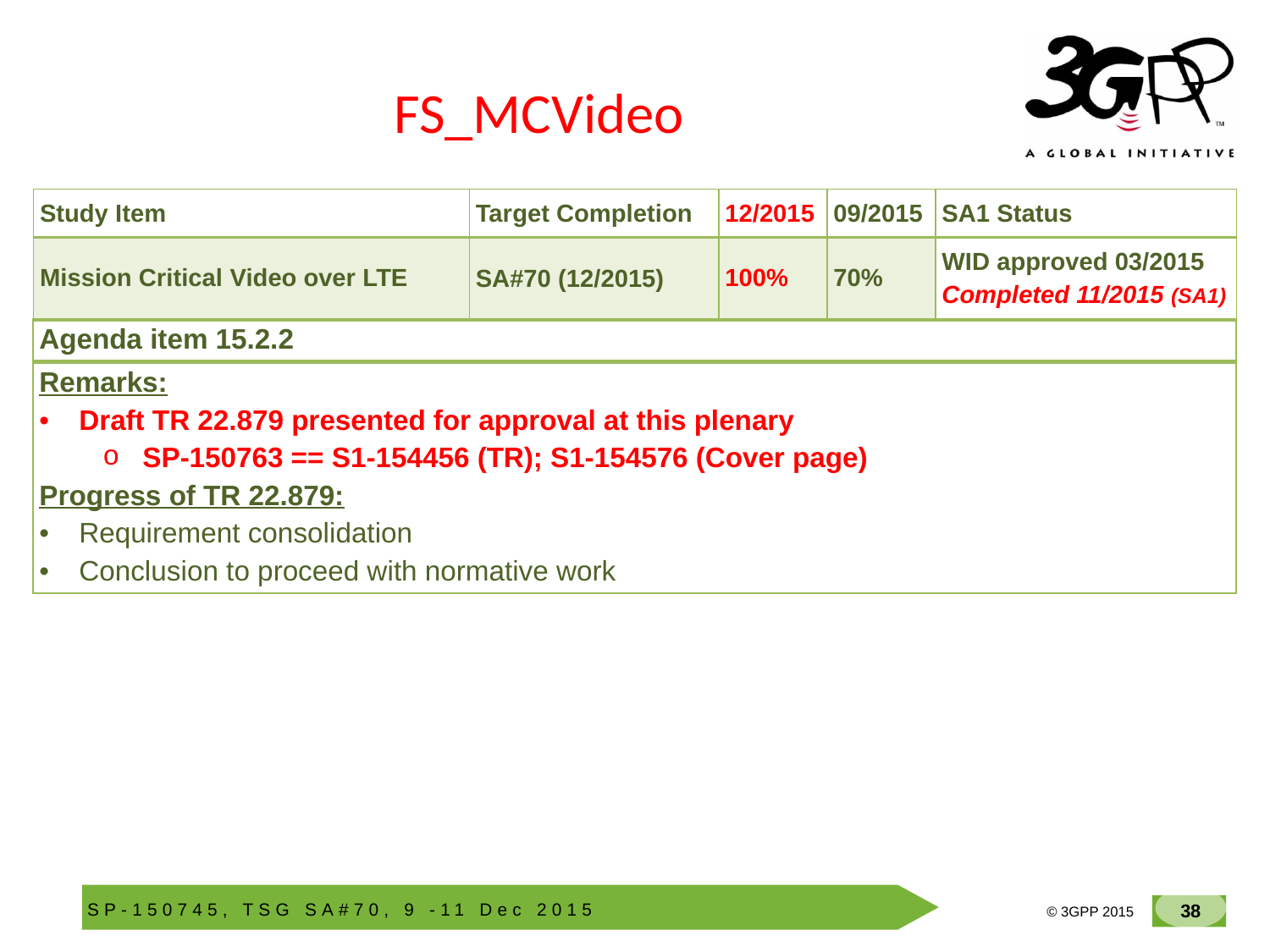

# FS_MCVideo
| Study Item | Target Completion | 12/2015 | 09/2015 | SA1 Status |
| --- | --- | --- | --- | --- |
| Mission Critical Video over LTE | SA#70 (12/2015) | 100% | 70% | WID approved 03/2015 Completed 11/2015 (SA1) |
| Agenda item 15.2.2 |
| --- |
|  |
| Remarks: Draft TR 22.879 presented for approval at this plenary SP-150763 == S1-154456 (TR); S1-154576 (Cover page) Progress of TR 22.879: Requirement consolidation Conclusion to proceed with normative work |